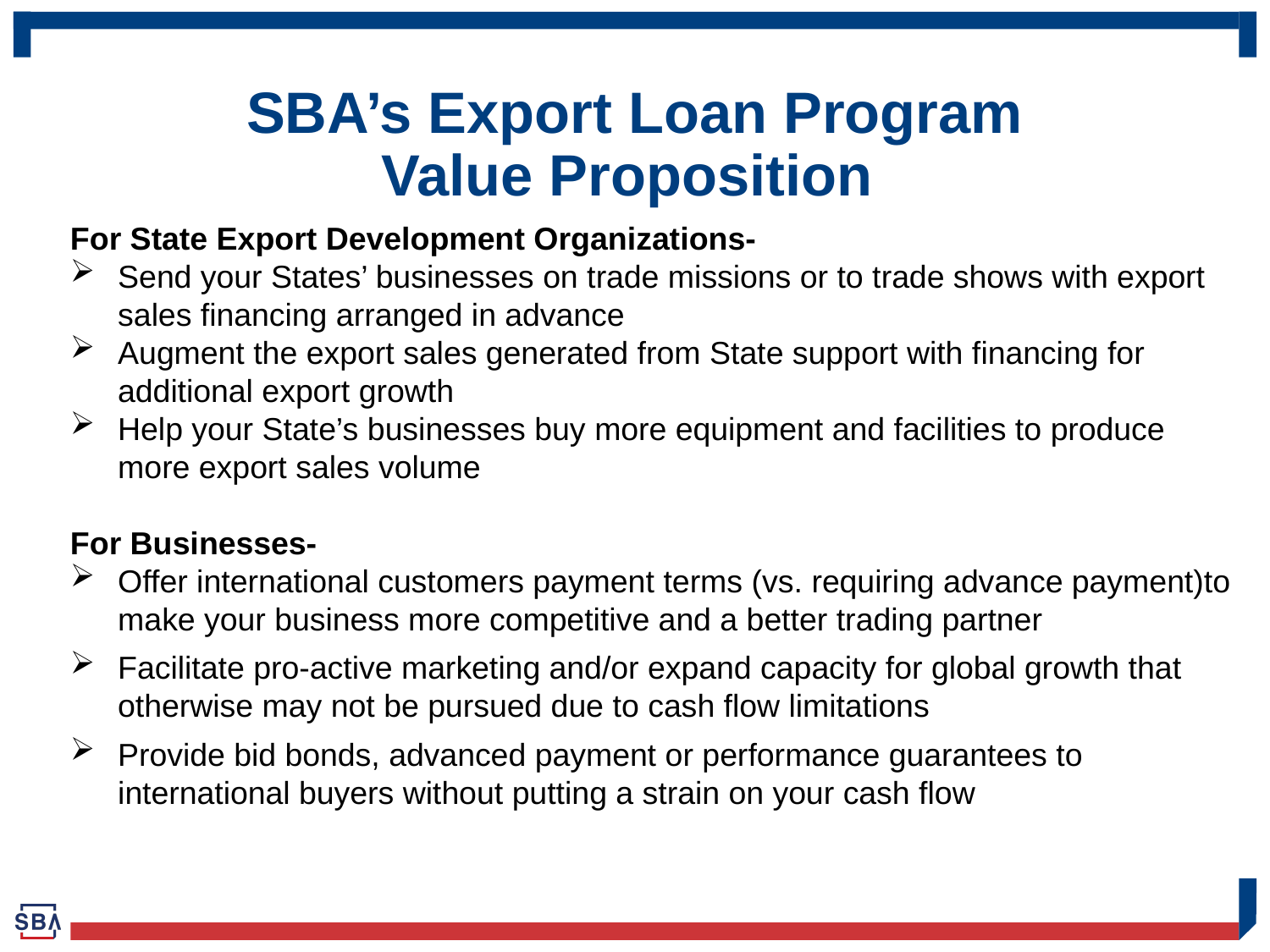

# SBA’s Export Loan Program Value Proposition
For State Export Development Organizations-
Send your States’ businesses on trade missions or to trade shows with export sales financing arranged in advance
Augment the export sales generated from State support with financing for additional export growth
Help your State’s businesses buy more equipment and facilities to produce more export sales volume

For Businesses-
Offer international customers payment terms (vs. requiring advance payment)to make your business more competitive and a better trading partner
Facilitate pro-active marketing and/or expand capacity for global growth that otherwise may not be pursued due to cash flow limitations
Provide bid bonds, advanced payment or performance guarantees to international buyers without putting a strain on your cash flow